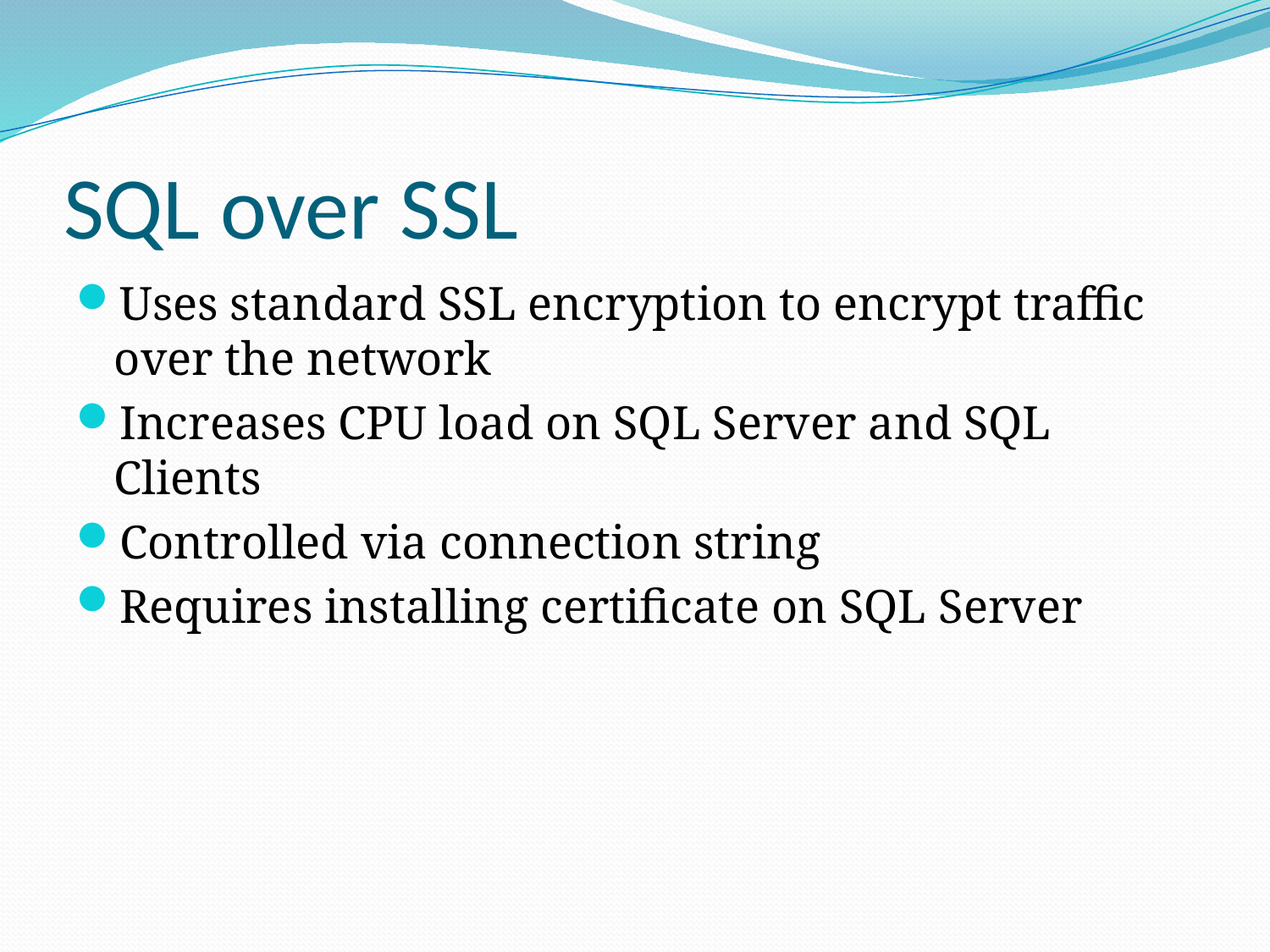

# SQL over SSL
Uses standard SSL encryption to encrypt traffic over the network
Increases CPU load on SQL Server and SQL Clients
Controlled via connection string
Requires installing certificate on SQL Server